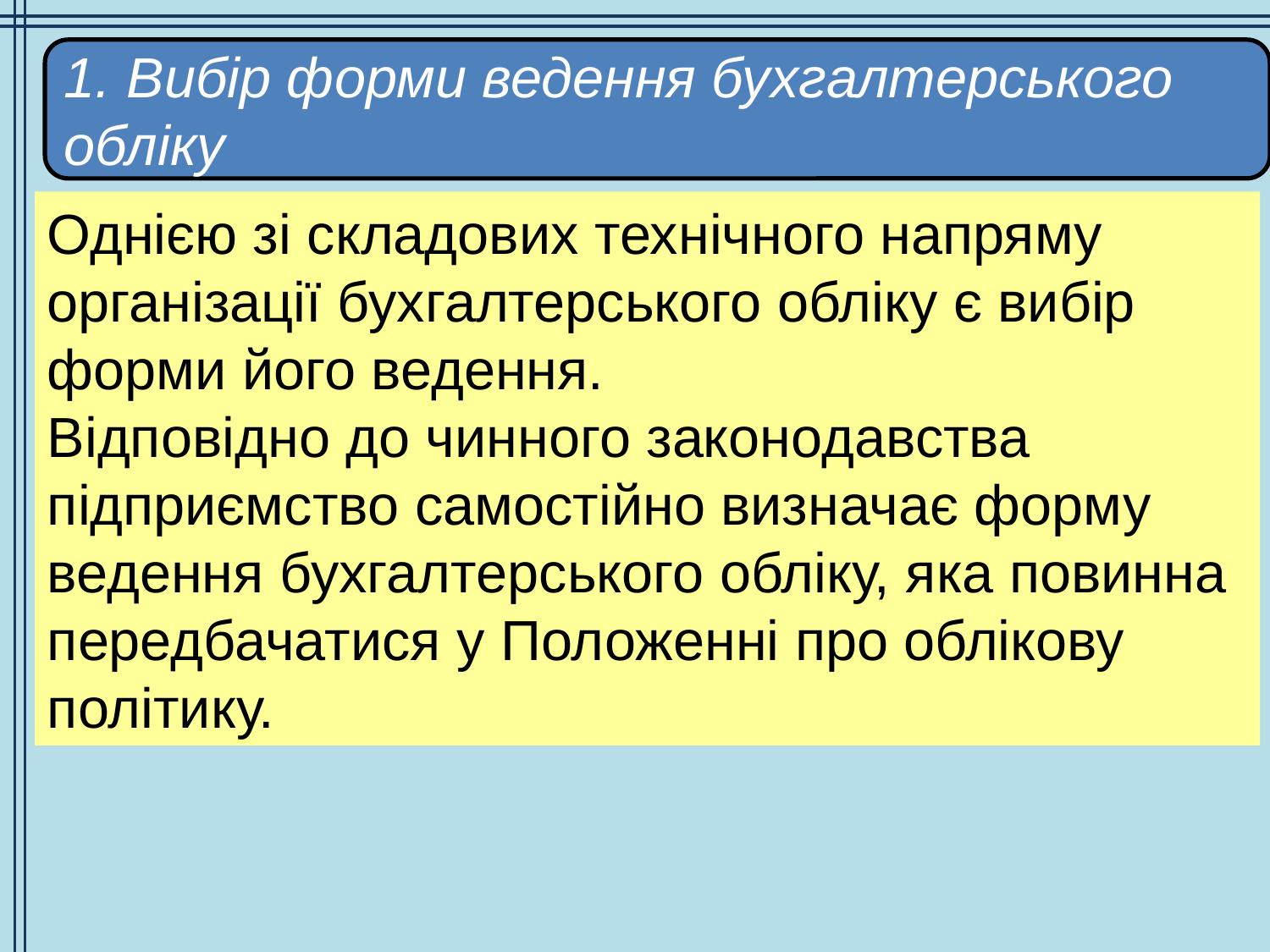

1. Вибір форми ведення бухгалтерського обліку
Однією зі складових технічного напряму організації бухгалтерського обліку є вибір форми його ведення.
Відповідно до чинного законодавства підприємство самостійно визначає форму ведення бухгалтерського обліку, яка повинна передбачатися у Положенні про облікову політику.